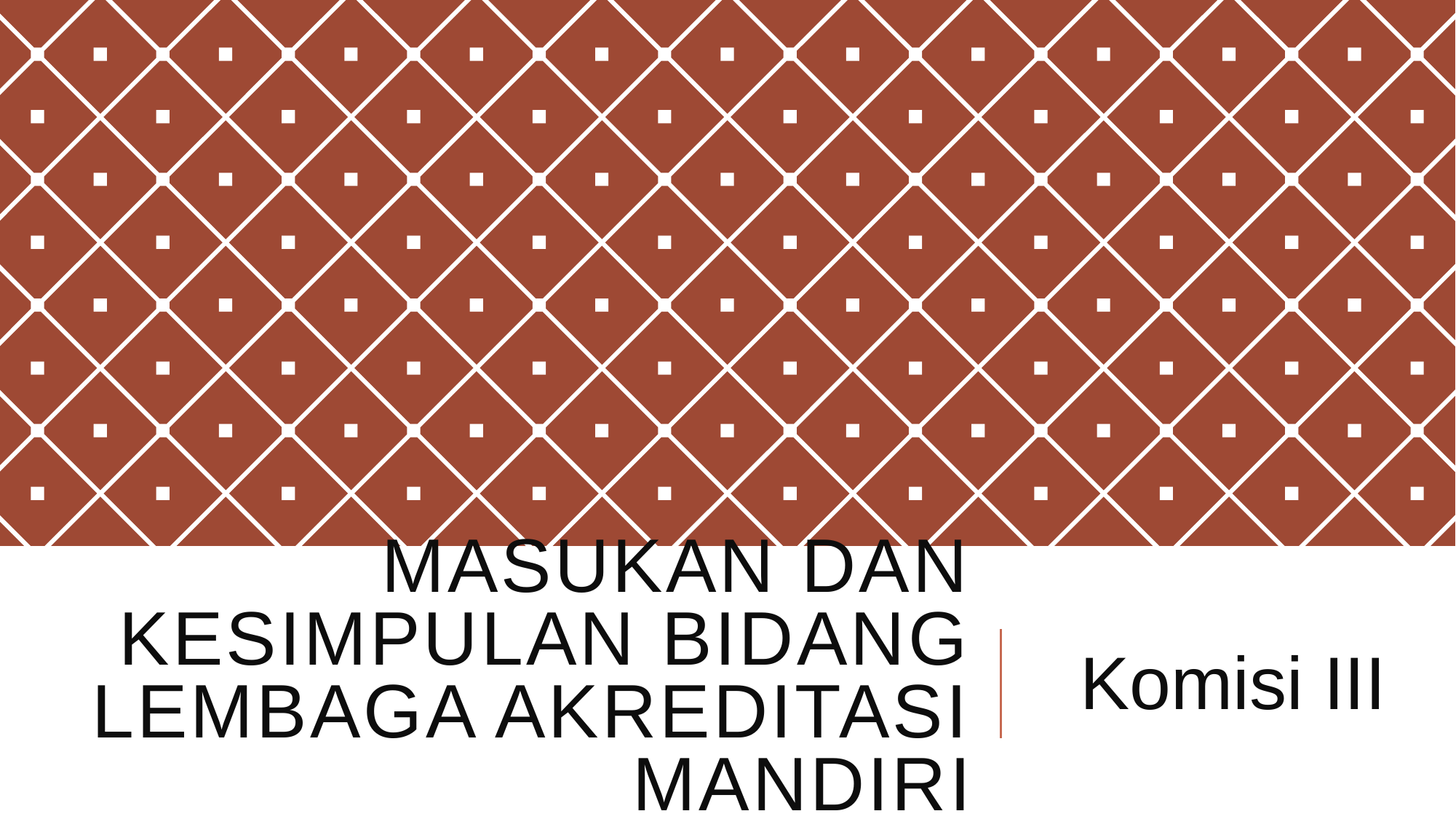

# MASUkan dan kesimpulan bidang lembaga akreditasi mandiri
  Komisi III